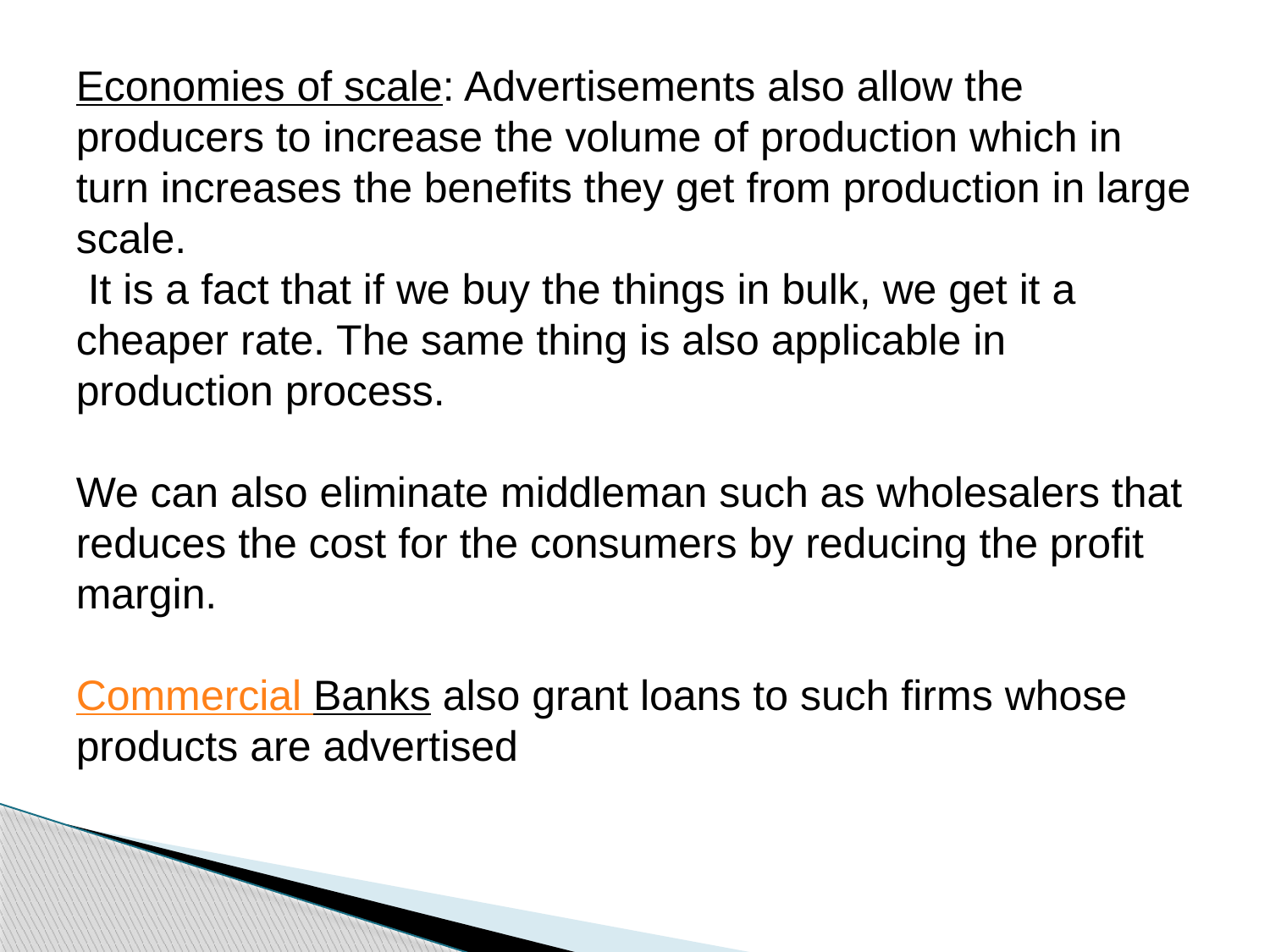

Economies of scale: Advertisements also allow the producers to increase the volume of production which in turn increases the benefits they get from production in large scale.
 It is a fact that if we buy the things in bulk, we get it a cheaper rate. The same thing is also applicable in production process.

We can also eliminate middleman such as wholesalers that reduces the cost for the consumers by reducing the profit margin.

Commercial Banks also grant loans to such firms whose products are advertised